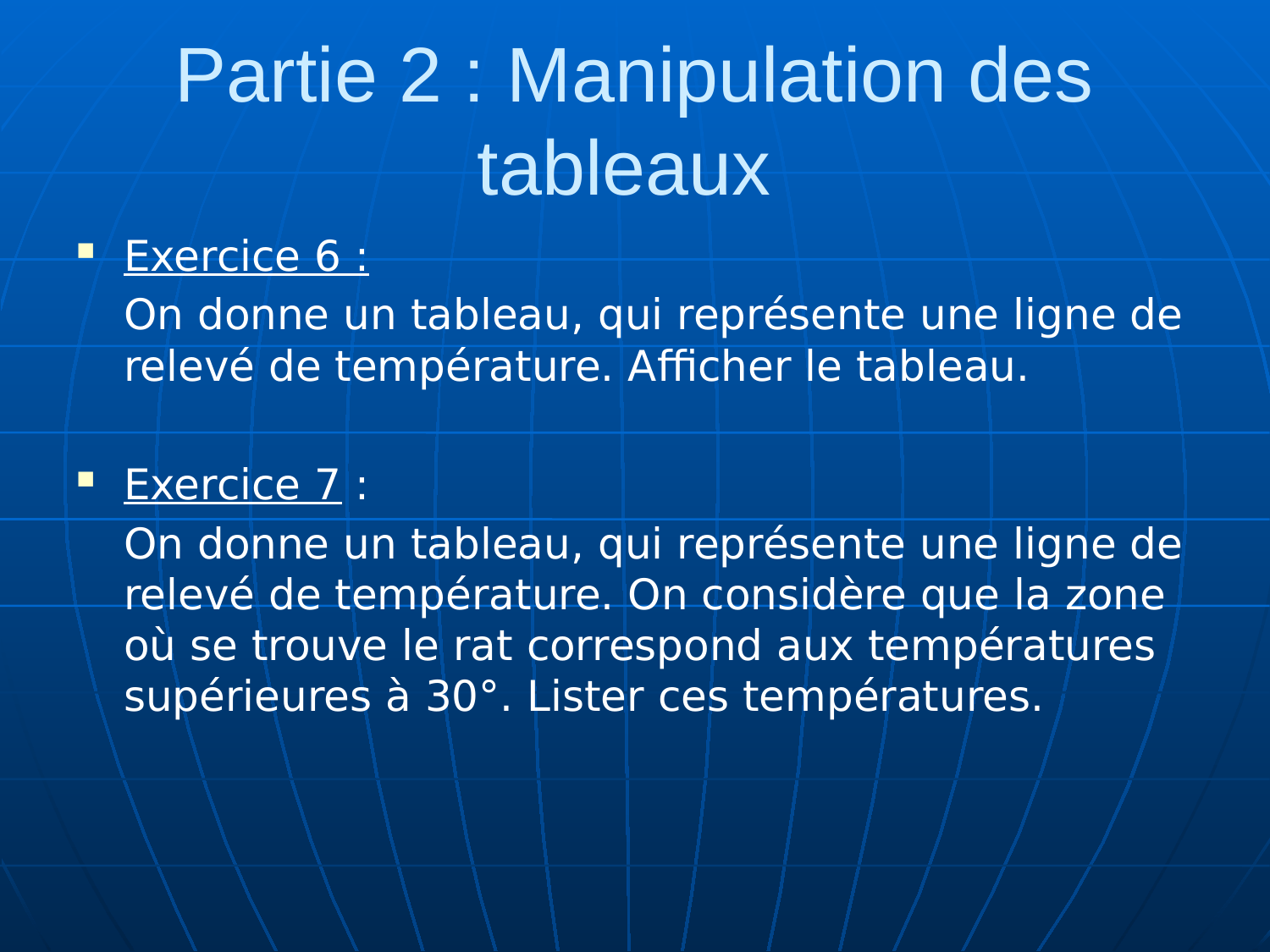

# Partie 2 : Manipulation des tableaux
Exercice 6 :
	On donne un tableau, qui représente une ligne de relevé de température. Afficher le tableau.

Exercice 7 :
	On donne un tableau, qui représente une ligne de relevé de température. On considère que la zone où se trouve le rat correspond aux températures supérieures à 30°. Lister ces températures.